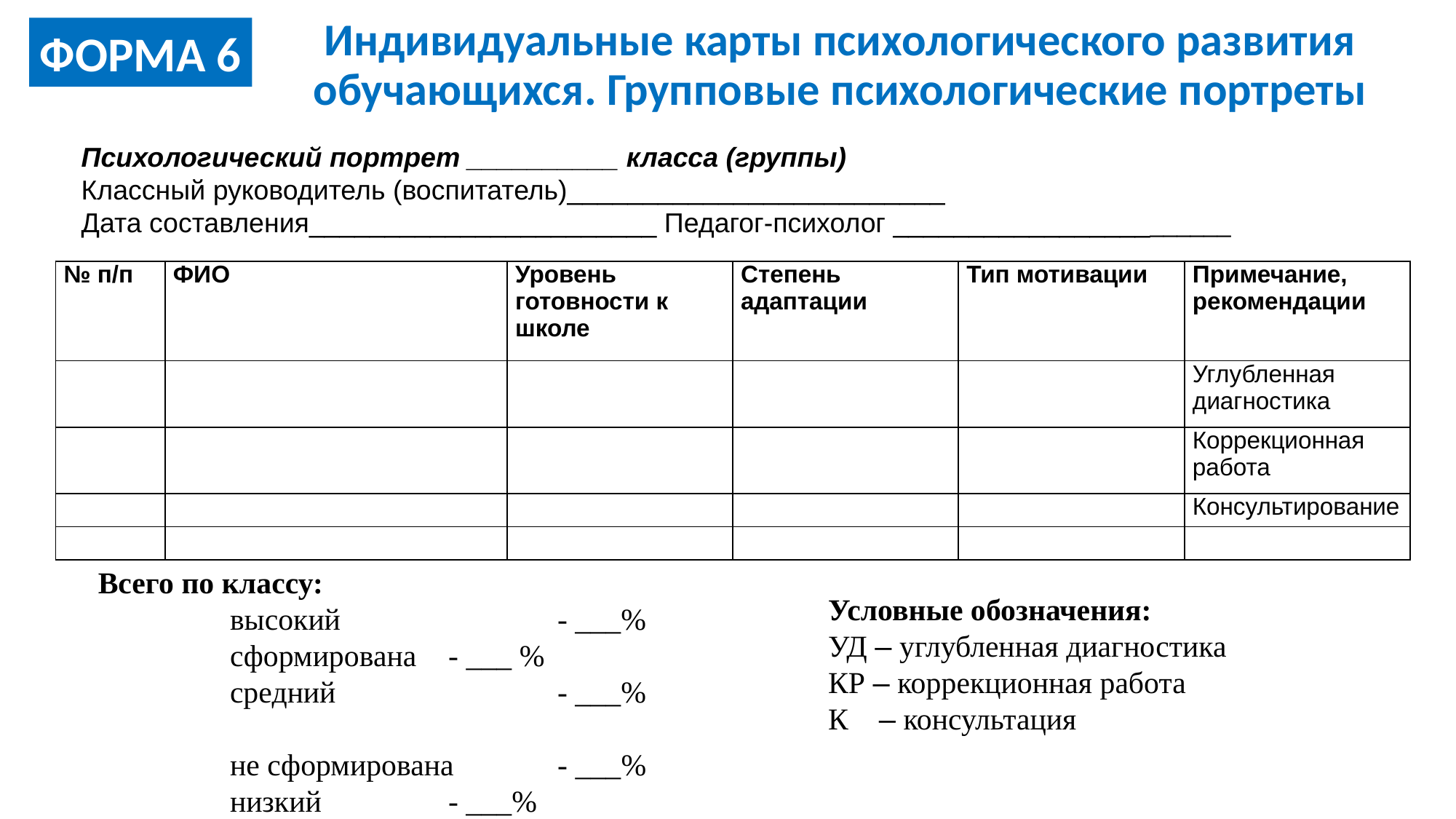

Индивидуальные карты психологического развития обучающихся. Групповые психологические портреты
ФОРМА 6
Психологический портрет __________ класса (группы)
Классный руководитель (воспитатель)_________________________
Дата составления_______________________ Педагог-психолог _______________________
| № п/п | ФИО | Уровень готовности к школе | Степень адаптации | Тип мотивации | Примечание, рекомендации |
| --- | --- | --- | --- | --- | --- |
|  |  |  |  |  | Углубленная диагностика |
|  |  |  |  |  | Коррекционная работа |
|  |  |  |  |  | Консультирование |
|  |  |  |  |  |  |
Всего по классу:
высокий 		- ___%
сформирована	- ___ %
средний 		- ___%
не сформирована 	- ___%
низкий		- ___%
Условные обозначения:
УД – углубленная диагностика
КР – коррекционная работа
К    – консультация